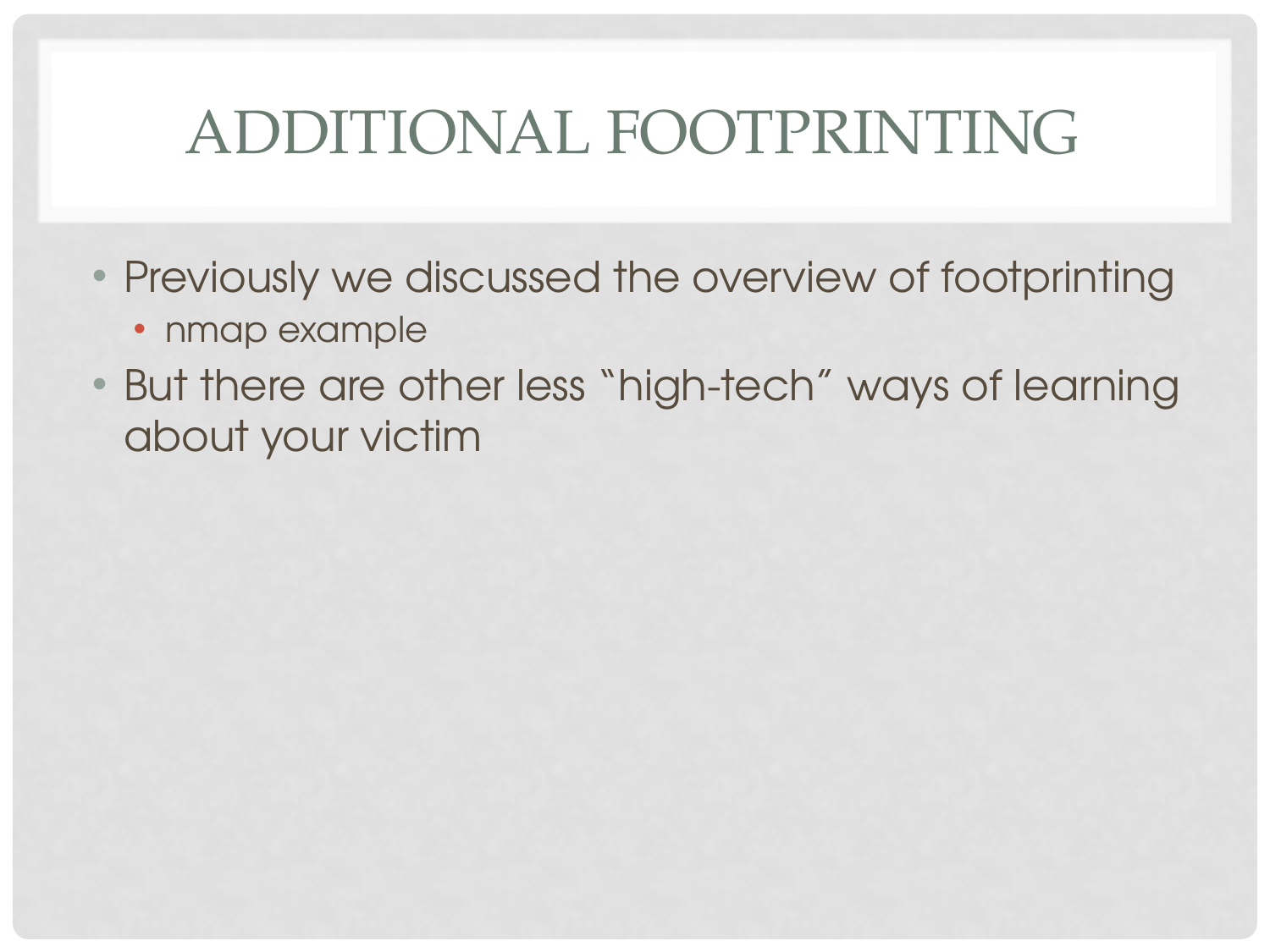

# Additional footprinting
Previously we discussed the overview of footprinting
nmap example
But there are other less “high-tech” ways of learning about your victim